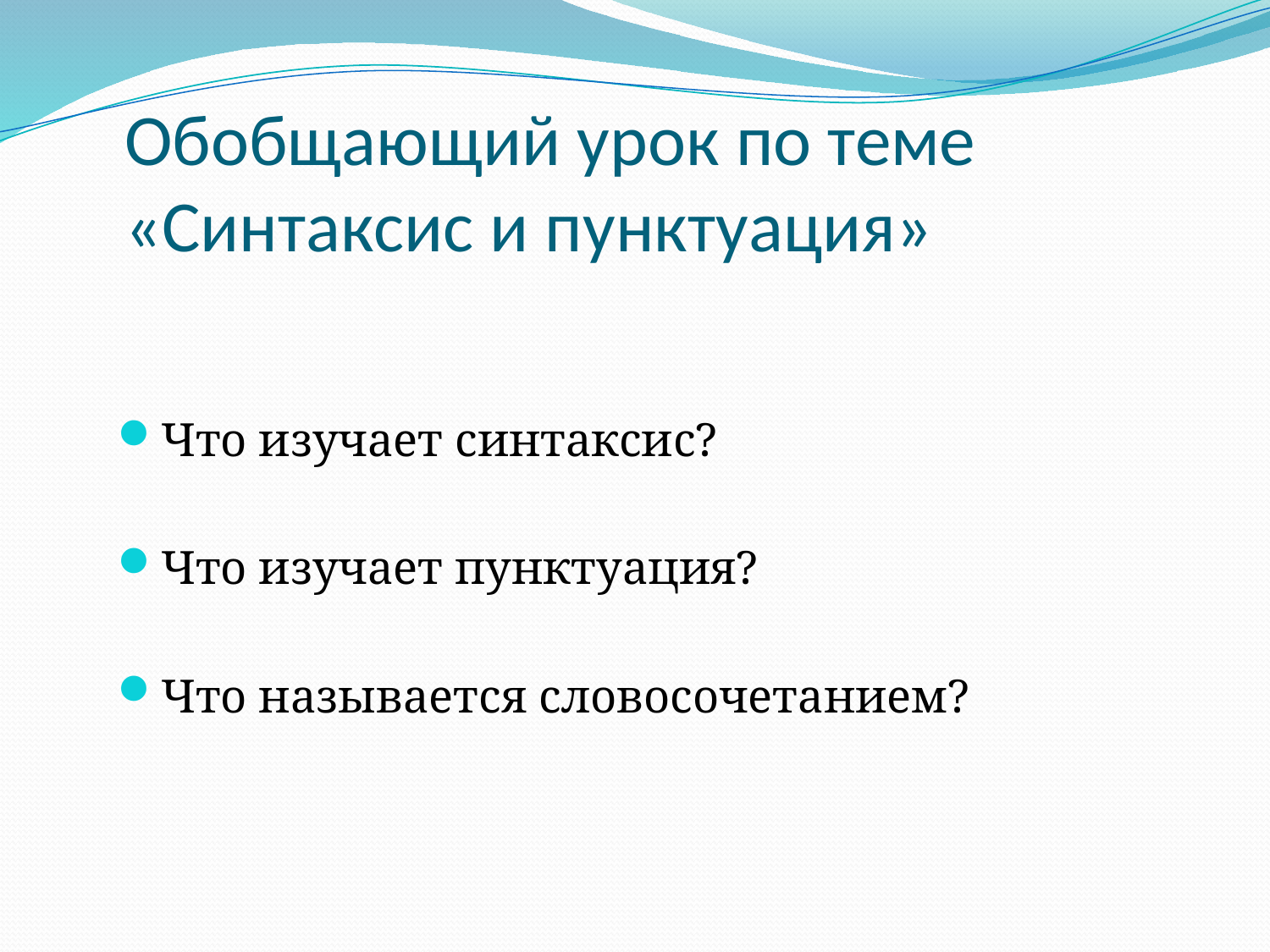

# Обобщающий урок по теме  «Синтаксис и пунктуация»

Что изучает синтаксис?

Что изучает пунктуация?

Что называется словосочетанием?